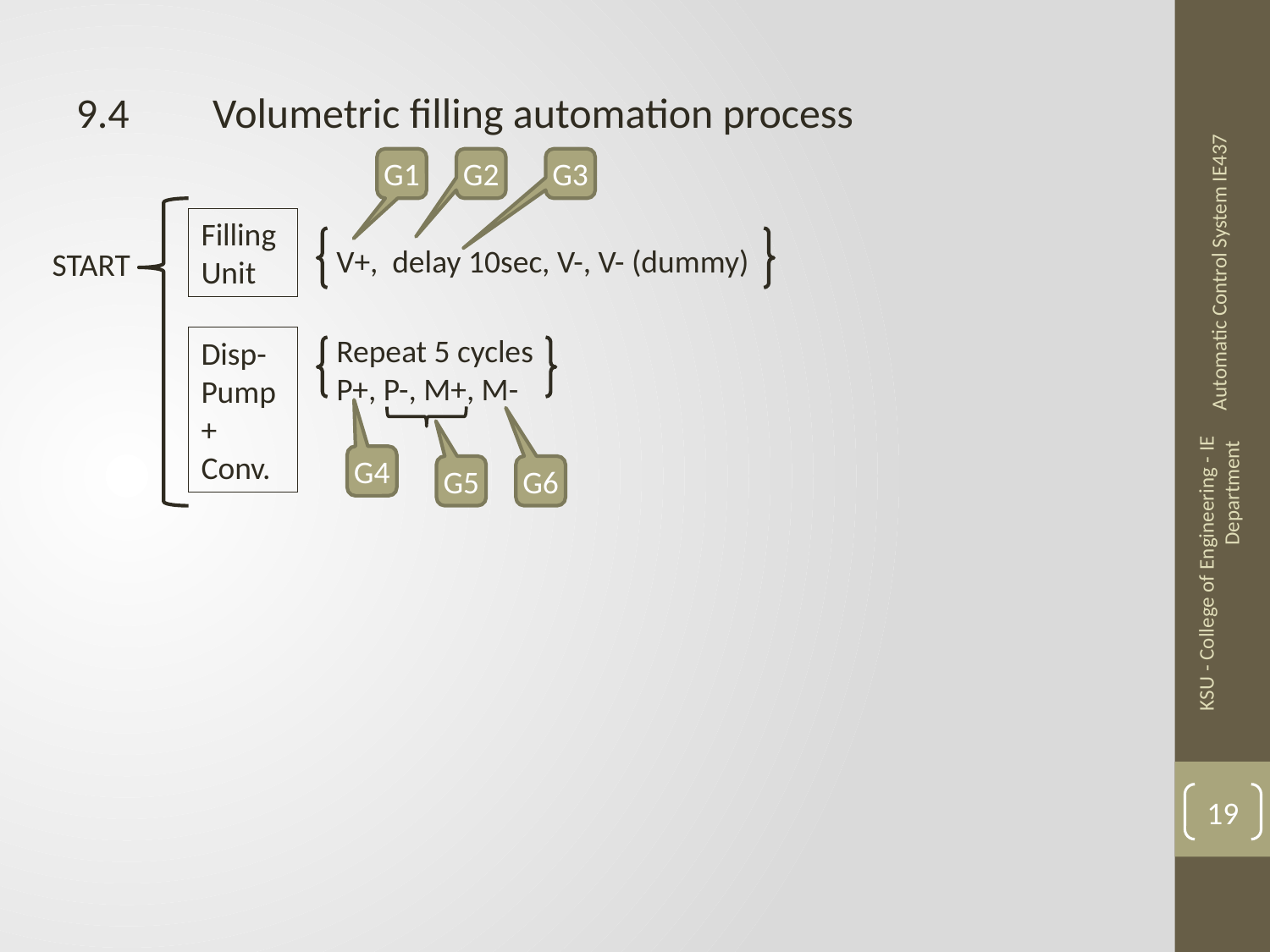

9.4	 Volumetric filling automation process
G1
G2
G3

Filling Unit
V+,  delay 10sec, V-, V- (dummy)
START
Disp-Pump+ Conv.
Repeat 5 cycles
P+, P-, M+, M-

G4
G5
G6
Automatic Control System IE437
KSU - College of Engineering - IE Department
19